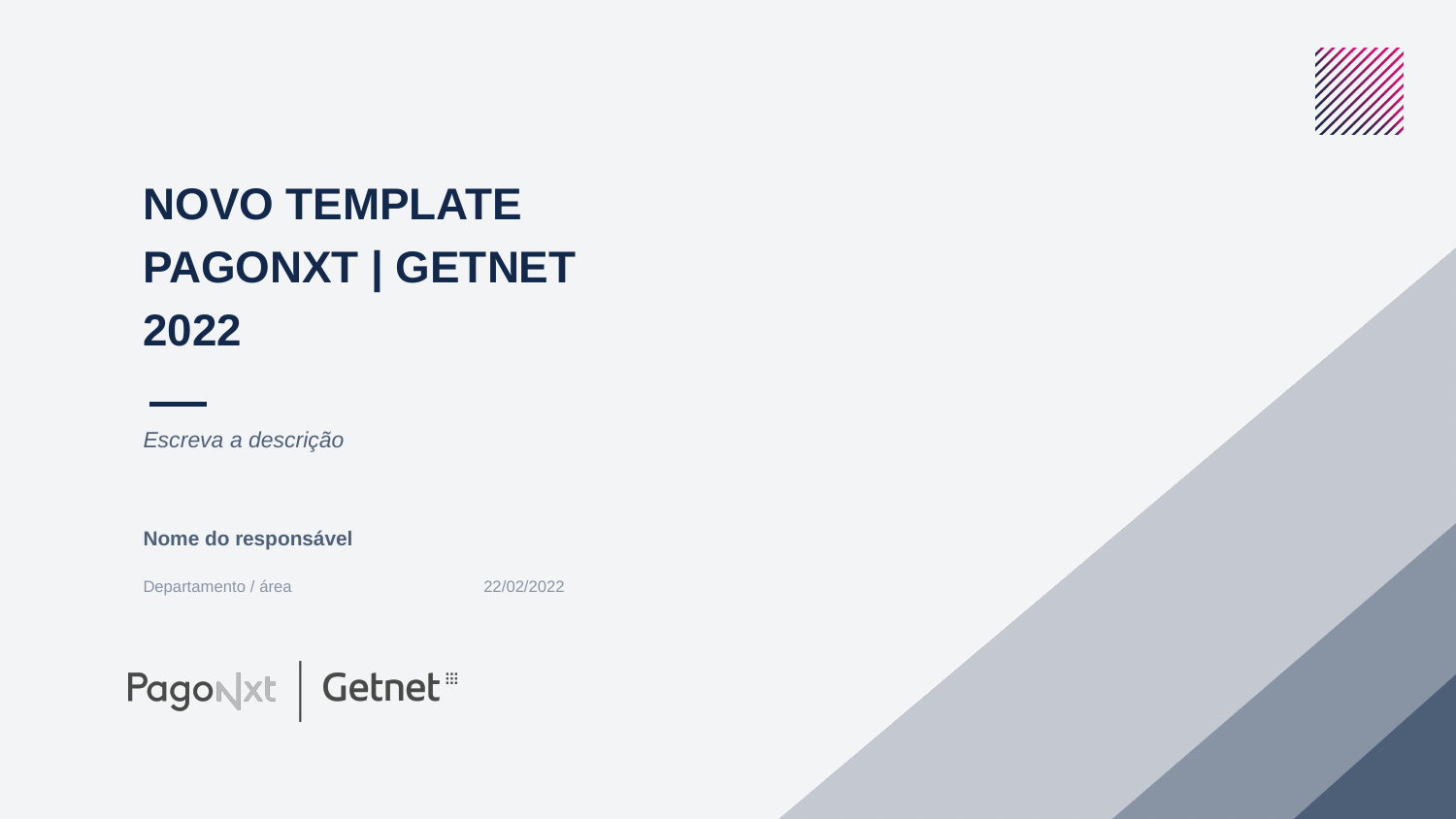

NOVO TEMPLATE
PAGONXT | GETNET
2022

Escreva a descrição

Nome do responsável

Departamento / área
22/02/2022